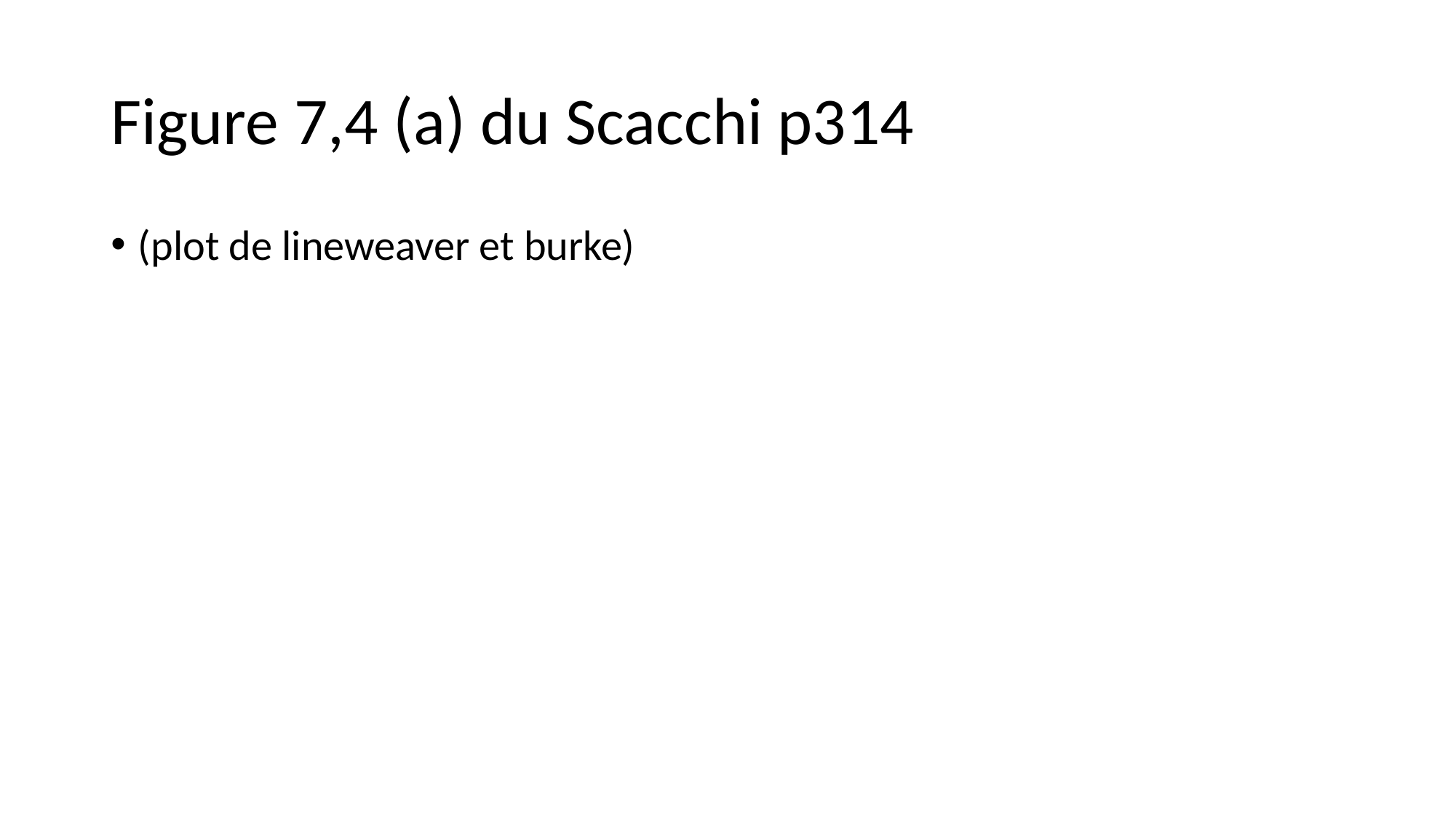

# Figure 7,4 (a) du Scacchi p314
(plot de lineweaver et burke)